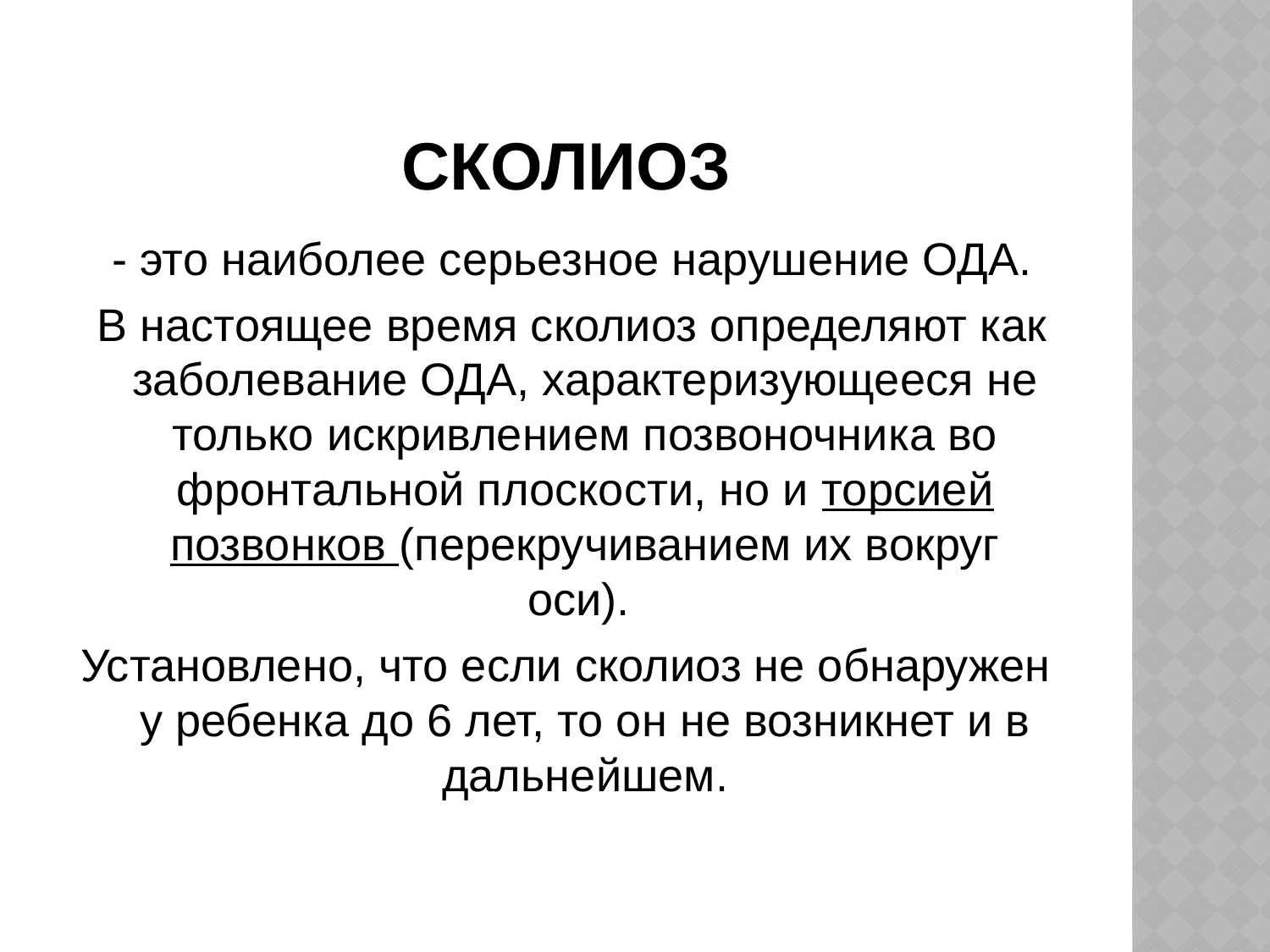

# сколиоз
 - это наиболее серьезное нарушение ОДА.
 В настоящее время сколиоз определяют как заболевание ОДА, характеризующееся не только искривлением позвоночника во фронтальной плоскости, но и торсией позвонков (перекручиванием их вокруг оси).
Установлено, что если сколиоз не обнаружен у ребенка до 6 лет, то он не возникнет и в дальнейшем.